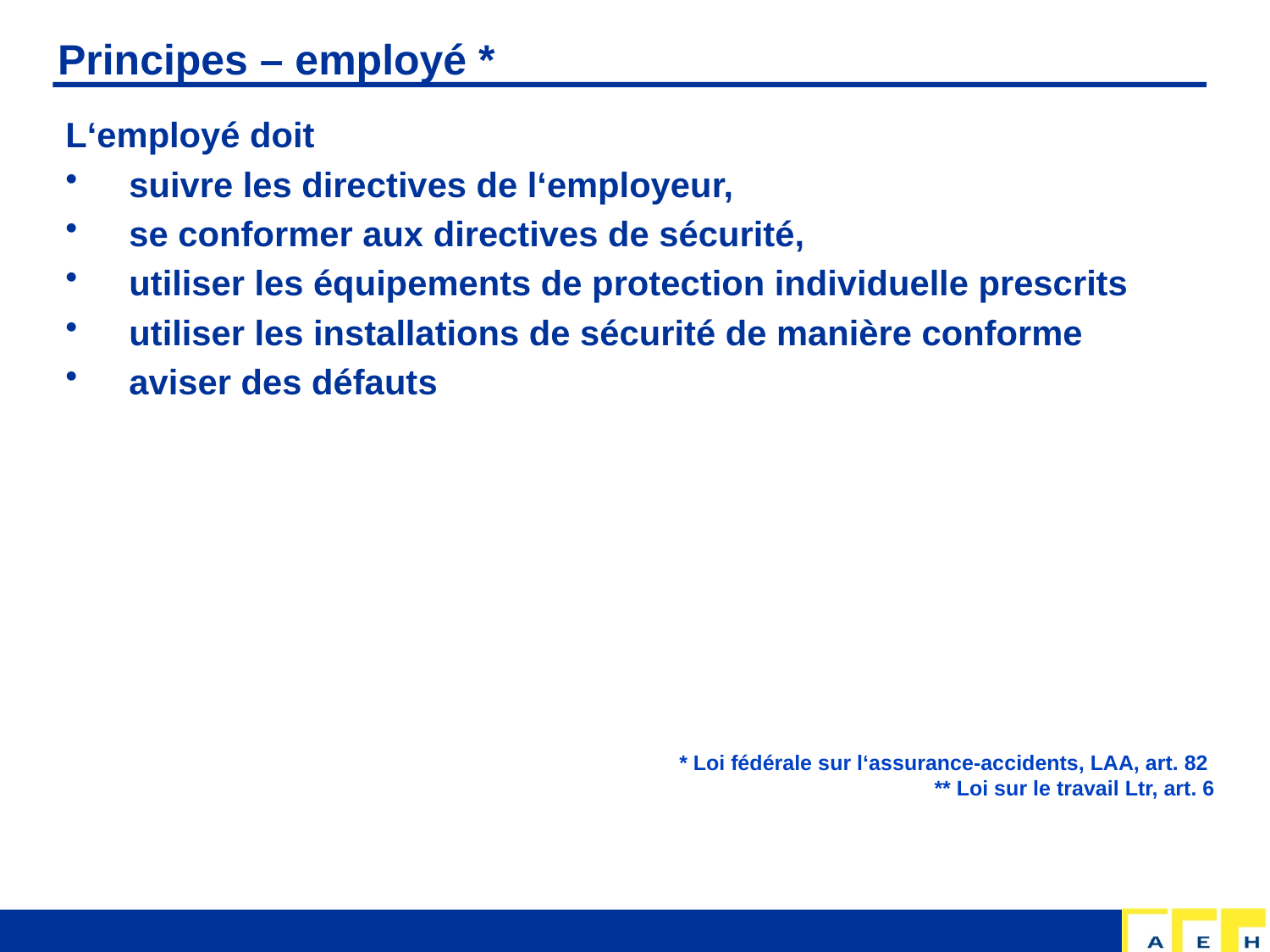

# Principes – employé *
L‘employé doit
suivre les directives de l‘employeur,
se conformer aux directives de sécurité,
utiliser les équipements de protection individuelle prescrits
utiliser les installations de sécurité de manière conforme
aviser des défauts
 * Loi fédérale sur l‘assurance-accidents, LAA, art. 82
** Loi sur le travail Ltr, art. 6